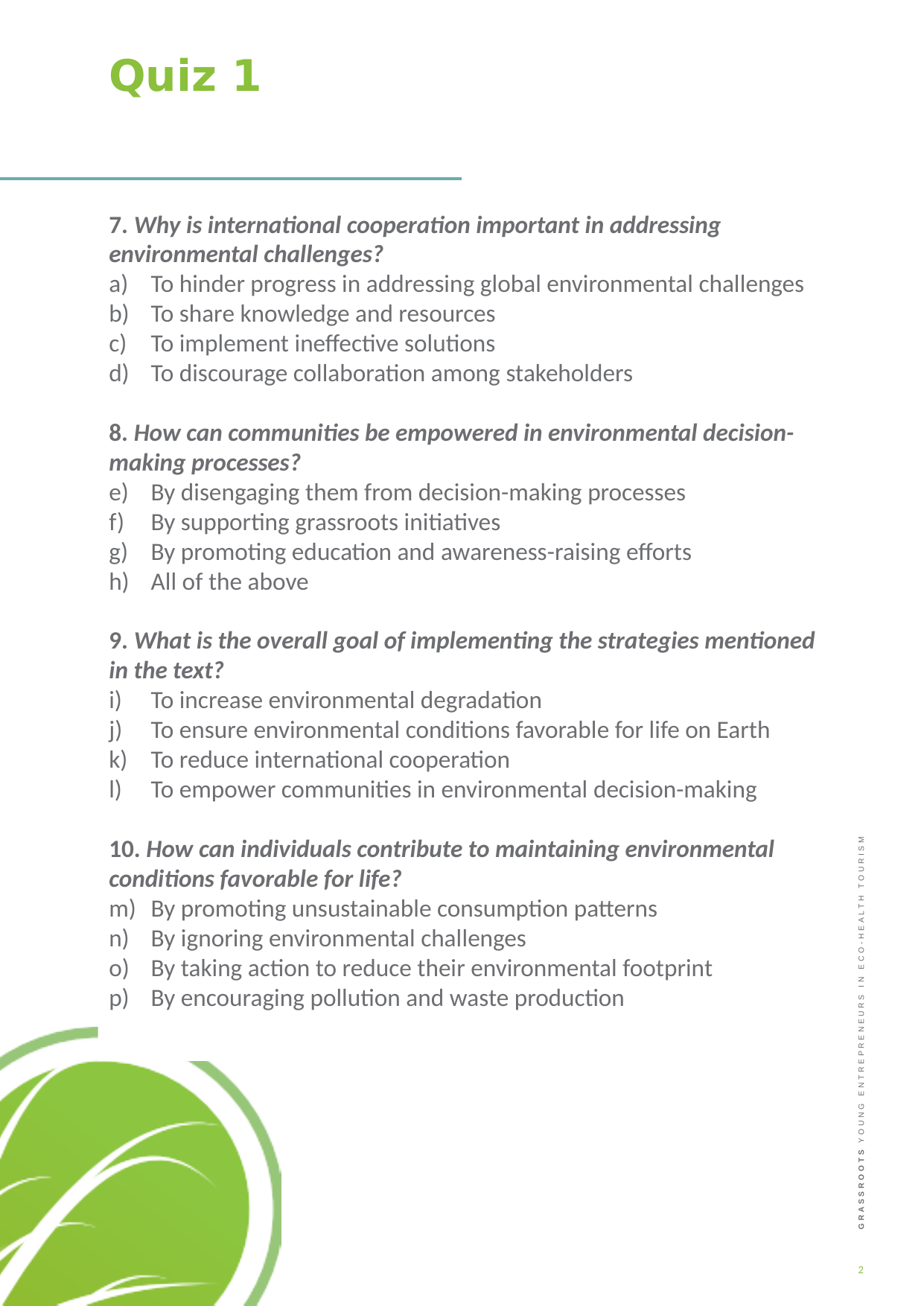

Quiz 1
7. Why is international cooperation important in addressing environmental challenges?
To hinder progress in addressing global environmental challenges
To share knowledge and resources
To implement ineffective solutions
To discourage collaboration among stakeholders
8. How can communities be empowered in environmental decision-making processes?
By disengaging them from decision-making processes
By supporting grassroots initiatives
By promoting education and awareness-raising efforts
All of the above
9. What is the overall goal of implementing the strategies mentioned in the text?
To increase environmental degradation
To ensure environmental conditions favorable for life on Earth
To reduce international cooperation
To empower communities in environmental decision-making
10. How can individuals contribute to maintaining environmental conditions favorable for life?
By promoting unsustainable consumption patterns
By ignoring environmental challenges
By taking action to reduce their environmental footprint
By encouraging pollution and waste production
2